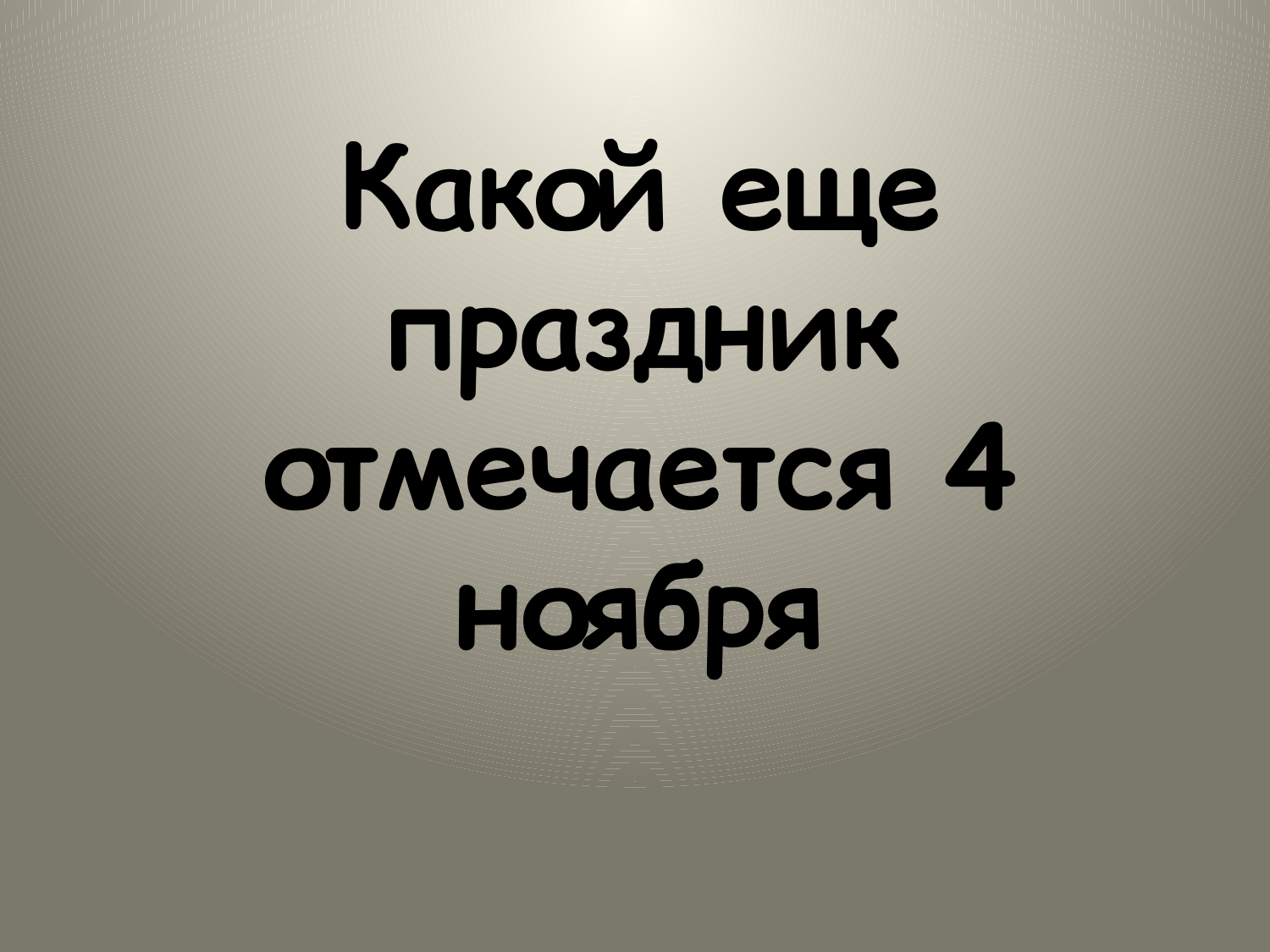

# Какой еще праздник отмечается 4 ноября